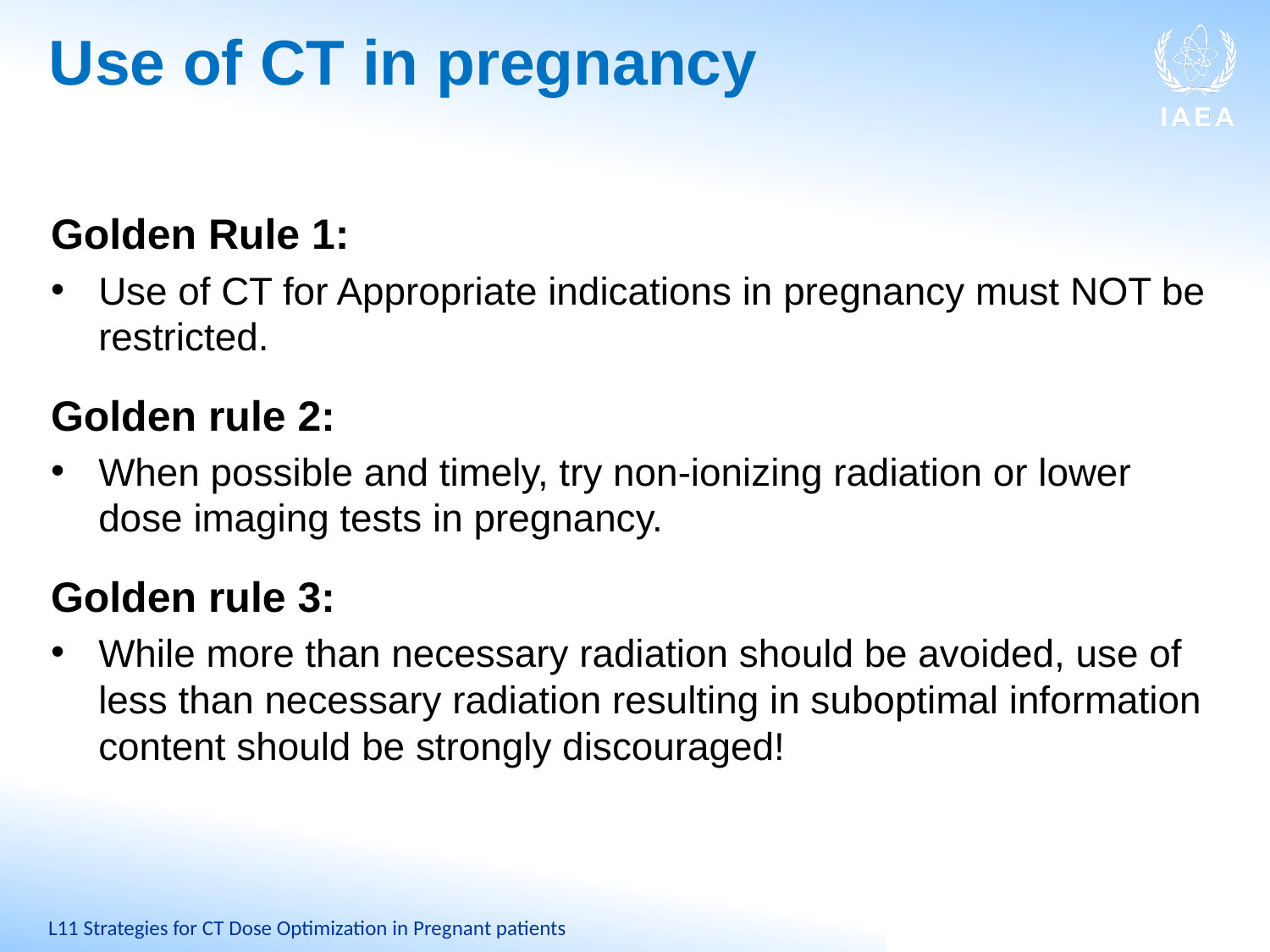

# Use of CT in pregnancy
Golden Rule 1:
Use of CT for Appropriate indications in pregnancy must NOT be restricted.
Golden rule 2:
When possible and timely, try non-ionizing radiation or lower dose imaging tests in pregnancy.
Golden rule 3:
While more than necessary radiation should be avoided, use of less than necessary radiation resulting in suboptimal information content should be strongly discouraged!